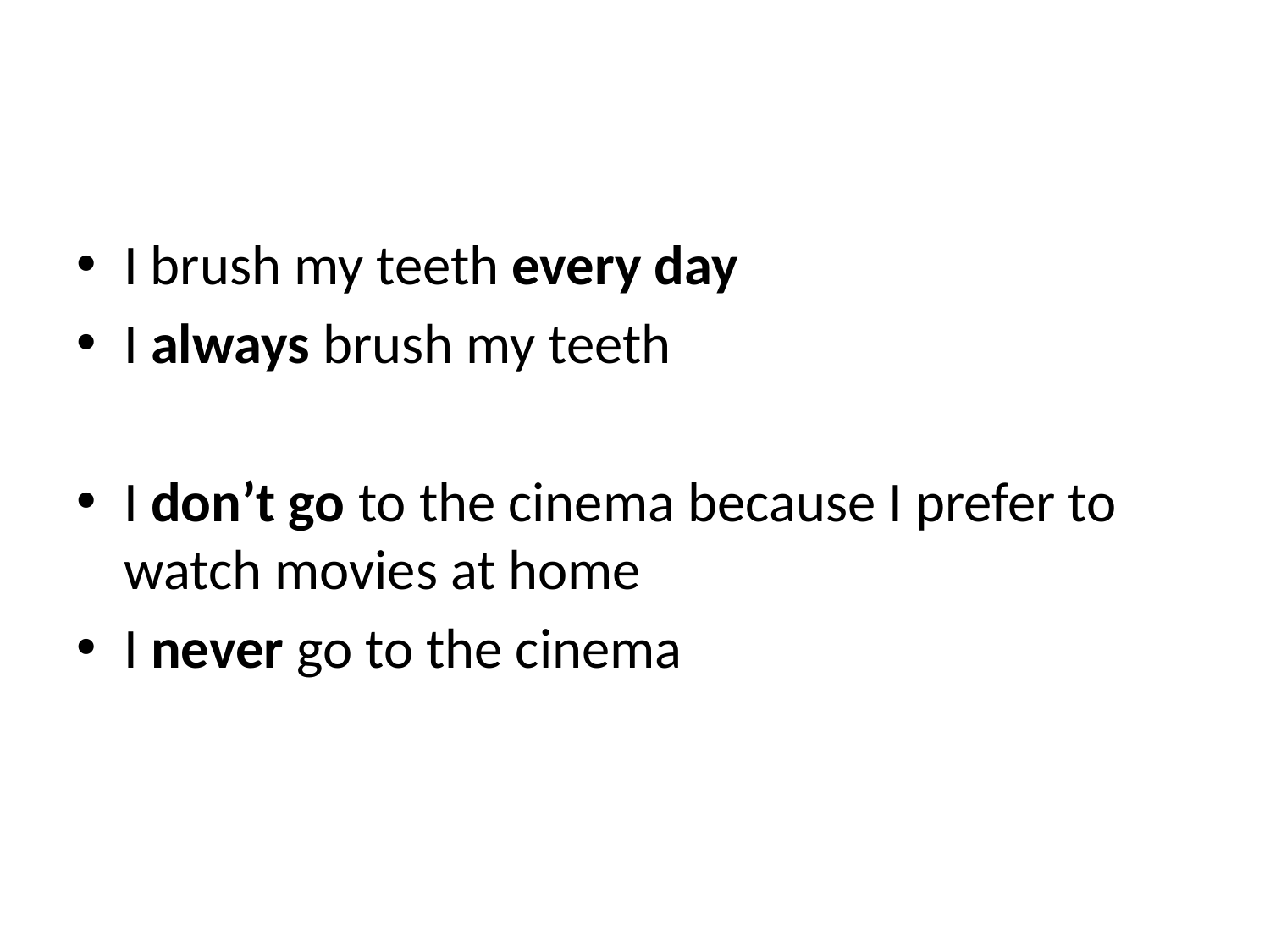

#
I brush my teeth every day
I always brush my teeth

I don’t go to the cinema because I prefer to watch movies at home
I never go to the cinema